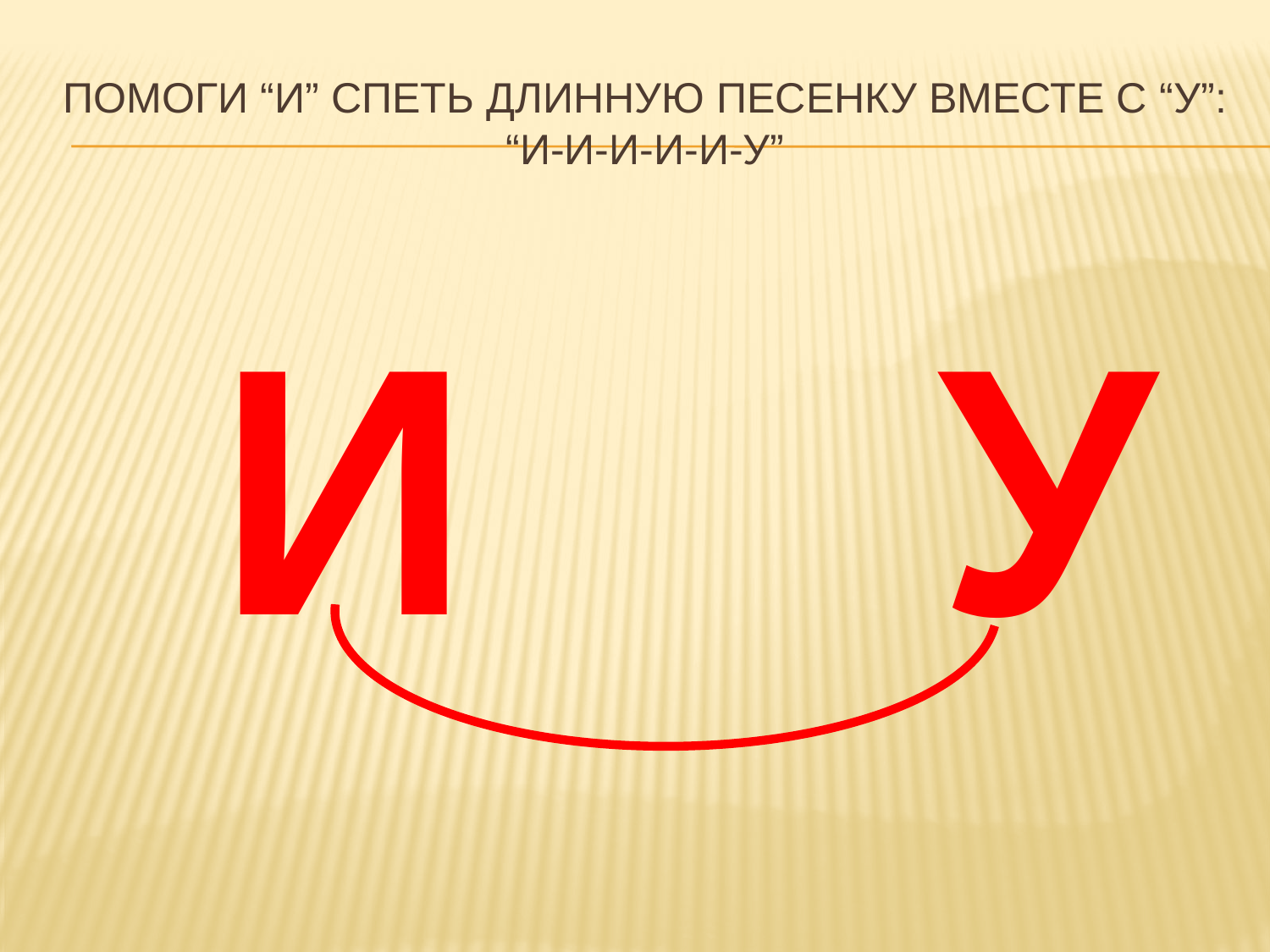

# Помоги “и” спеть длинную песенку вместе с “у”: “и-и-и-и-и-у”
И
У